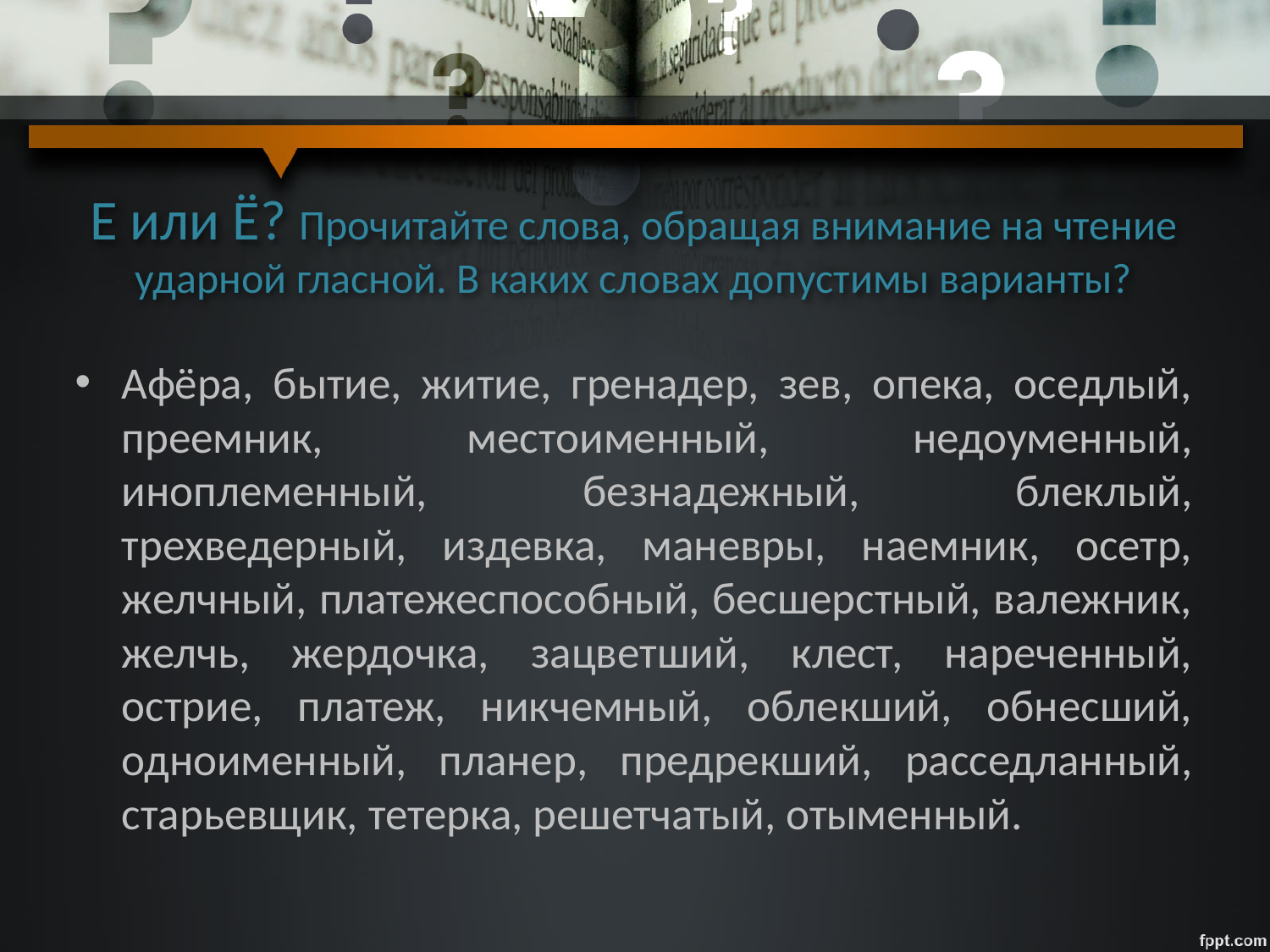

# Е или Ё? Прочитайте слова, обращая внимание на чтение ударной гласной. В каких словах допустимы варианты?

Афёра, бытие, житие, гренадер, зев, опека, оседлый, преемник, местоименный, недоуменный, иноплеменный, безнадежный, блеклый, трехведерный, издевка, маневры, наемник, осетр, желчный, платежеспособный, бесшерстный, валежник, желчь, жердочка, зацветший, клест, нареченный, острие, платеж, никчемный, облекший, обнесший, одноименный, планер, предрекший, расседланный, старьевщик, тетерка, решетчатый, отыменный.